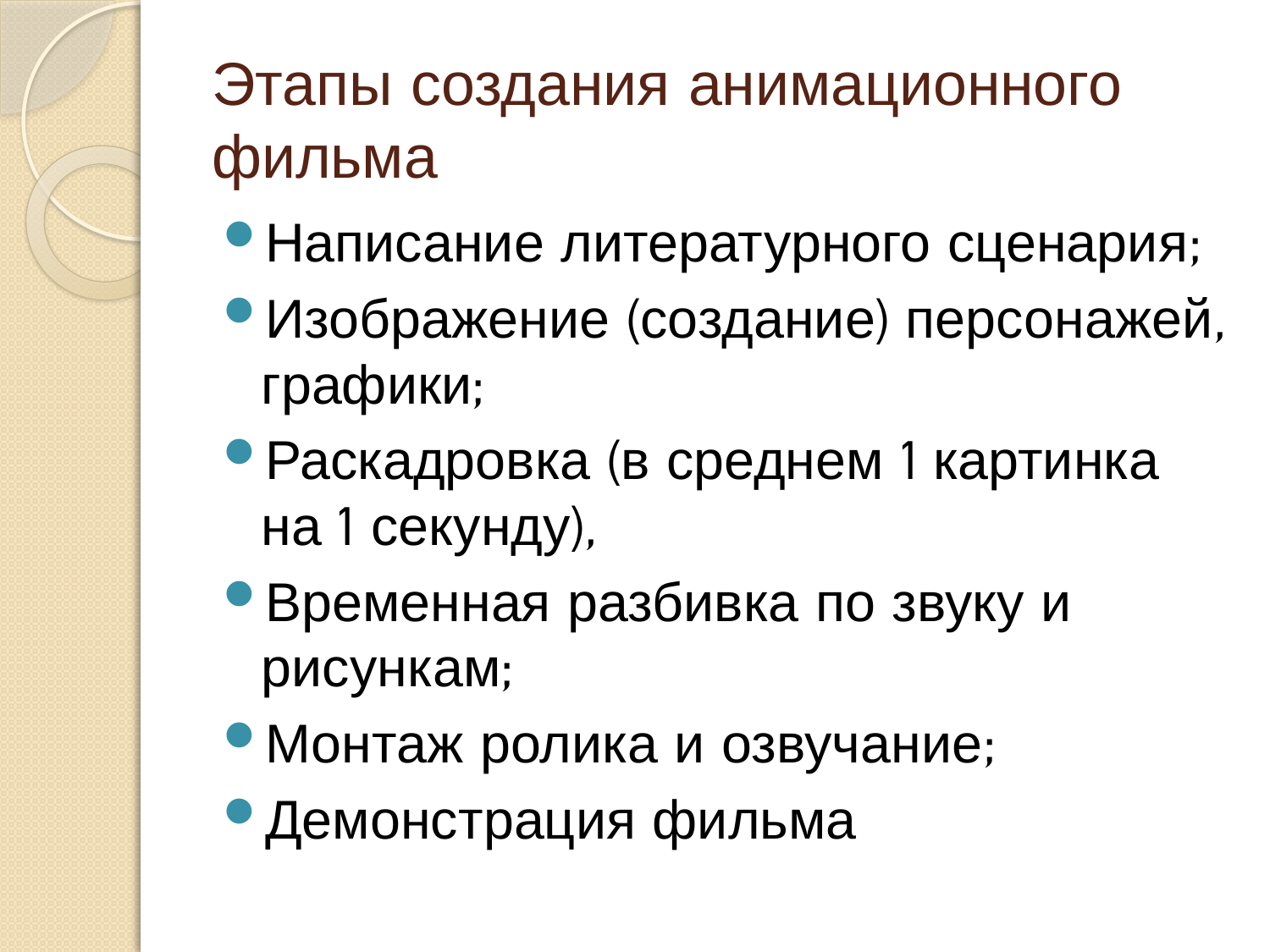

# Этапы создания анимационного фильма
Написание литературного сценария;
Изображение (создание) персонажей, графики;
Раскадровка (в среднем 1 картинка на 1 секунду),
Временная разбивка по звуку и рисункам;
Монтаж ролика и озвучание;
Демонстрация фильма